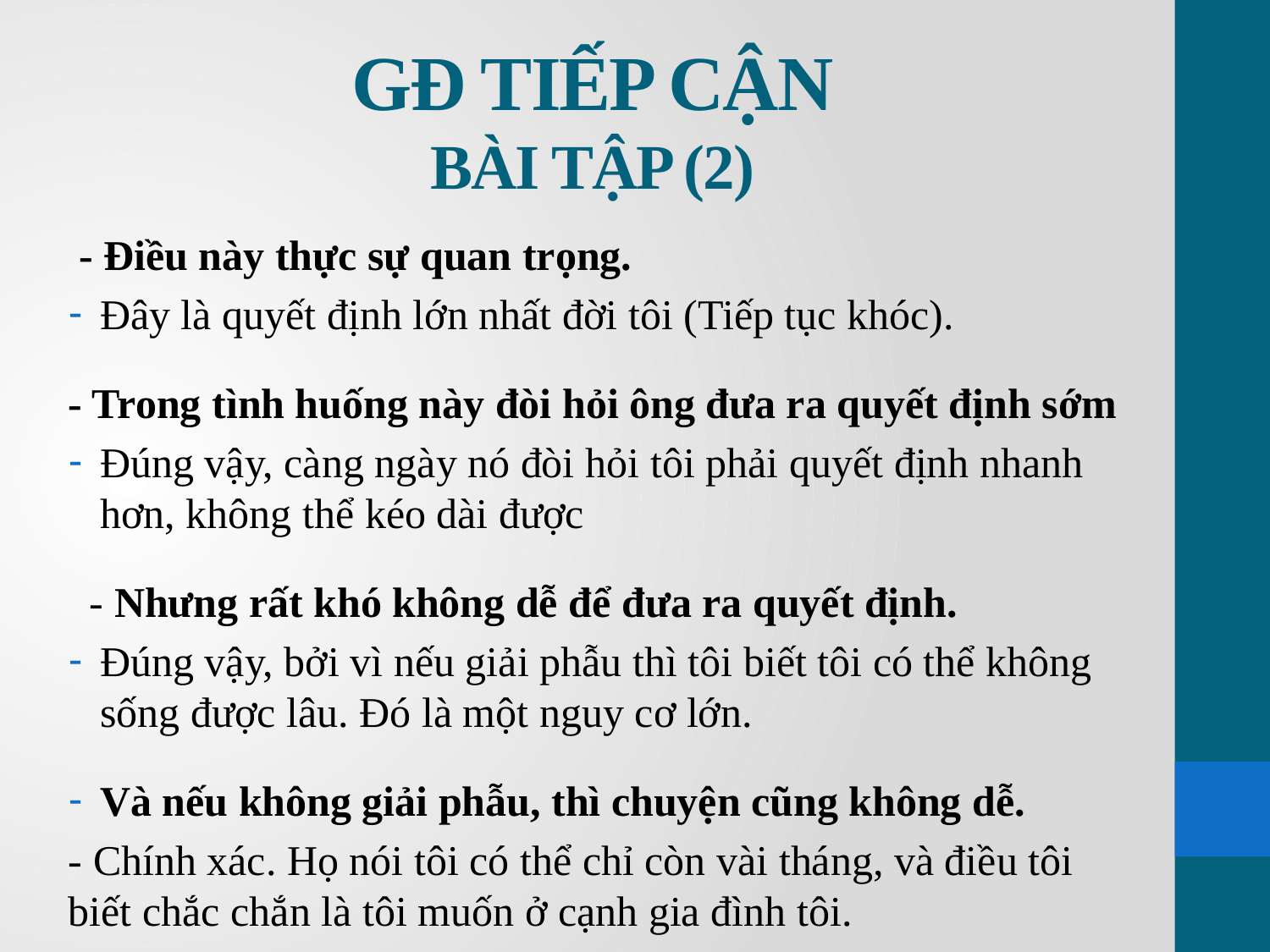

# GĐ TIẾP CẬN BÀI TẬP (2)
 - Điều này thực sự quan trọng.
Đây là quyết định lớn nhất đời tôi (Tiếp tục khóc).

- Trong tình huống này đòi hỏi ông đưa ra quyết định sớm
Đúng vậy, càng ngày nó đòi hỏi tôi phải quyết định nhanh hơn, không thể kéo dài được

  - Nhưng rất khó không dễ để đưa ra quyết định.
Đúng vậy, bởi vì nếu giải phẫu thì tôi biết tôi có thể không sống được lâu. Đó là một nguy cơ lớn.

Và nếu không giải phẫu, thì chuyện cũng không dễ.
- Chính xác. Họ nói tôi có thể chỉ còn vài tháng, và điều tôi biết chắc chắn là tôi muốn ở cạnh gia đình tôi.